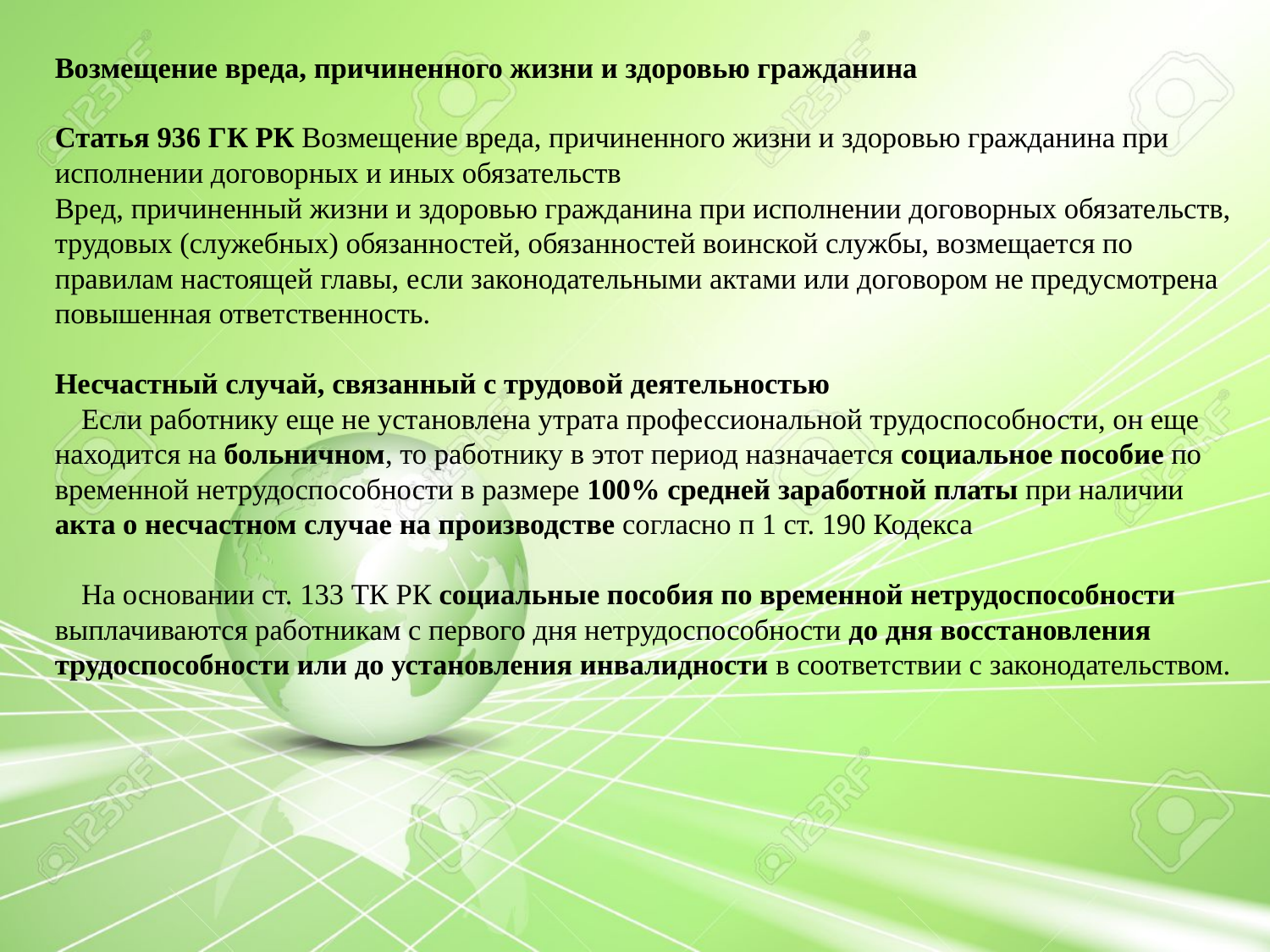

Возмещение вреда, причиненного жизни и здоровью гражданина

Статья 936 ГК РК Возмещение вреда, причиненного жизни и здоровью гражданина при исполнении договорных и иных обязательств
Вред, причиненный жизни и здоровью гражданина при исполнении договорных обязательств, трудовых (служебных) обязанностей, обязанностей воинской службы, возмещается по правилам настоящей главы, если законодательными актами или договором не предусмотрена повышенная ответственность.

Несчастный случай, связанный с трудовой деятельностью
Если работнику еще не установлена утрата профессиональной трудоспособности, он еще находится на больничном, то работнику в этот период назначается социальное пособие по временной нетрудоспособности в размере 100% средней заработной платы при наличии акта о несчастном случае на производстве согласно п 1 ст. 190 Кодекса

На основании ст. 133 ТК РК социальные пособия по временной нетрудоспособности выплачиваются работникам с первого дня нетрудоспособности до дня восстановления трудоспособности или до установления инвалидности в соответствии с законодательством.